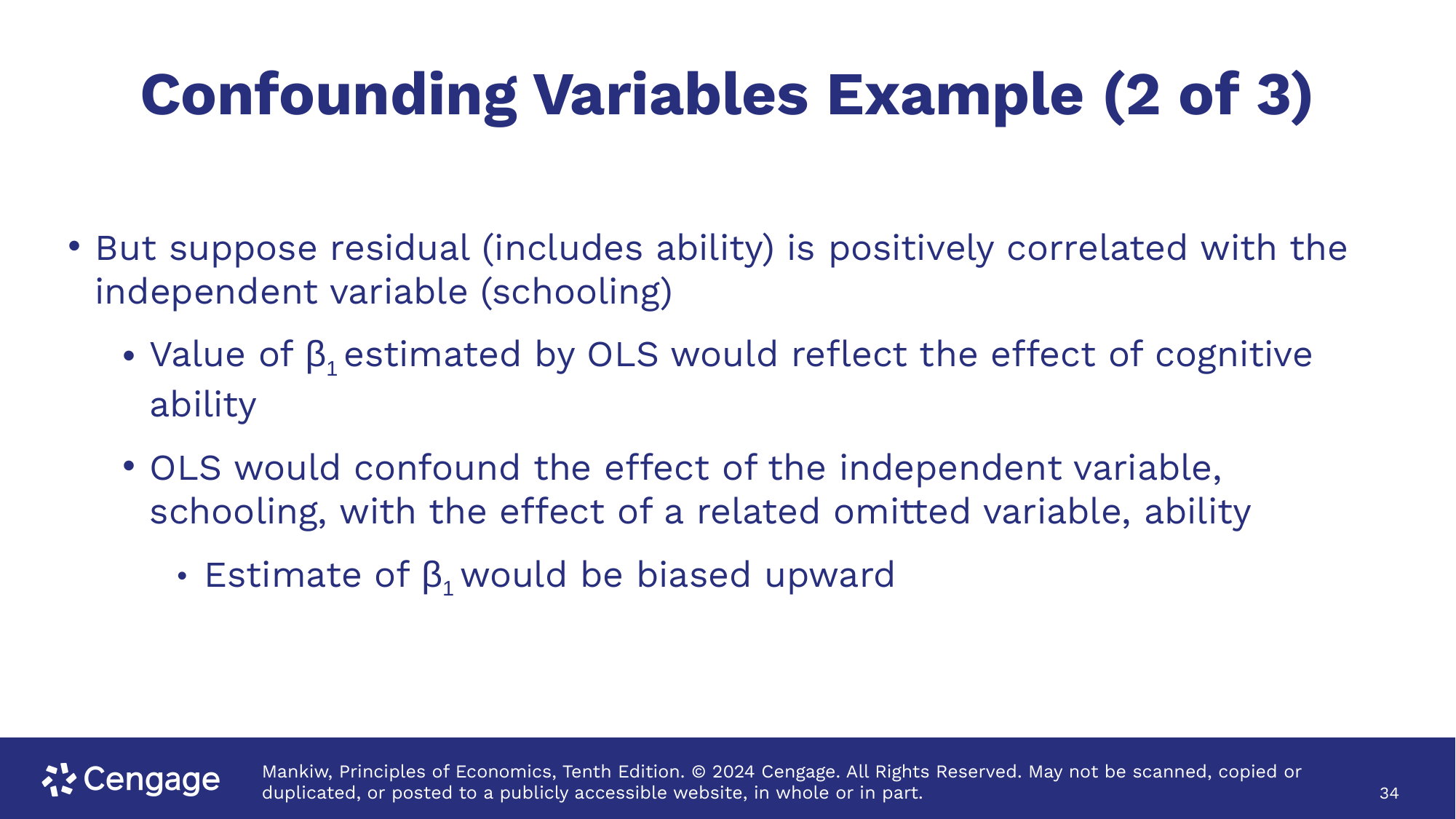

# Confounding Variables Example (2 of 3)
But suppose residual (includes ability) is positively correlated with the independent variable (schooling)
Value of β1 estimated by OLS would reflect the effect of cognitive ability
OLS would confound the effect of the independent variable, schooling, with the effect of a related omitted variable, ability
Estimate of β1 would be biased upward